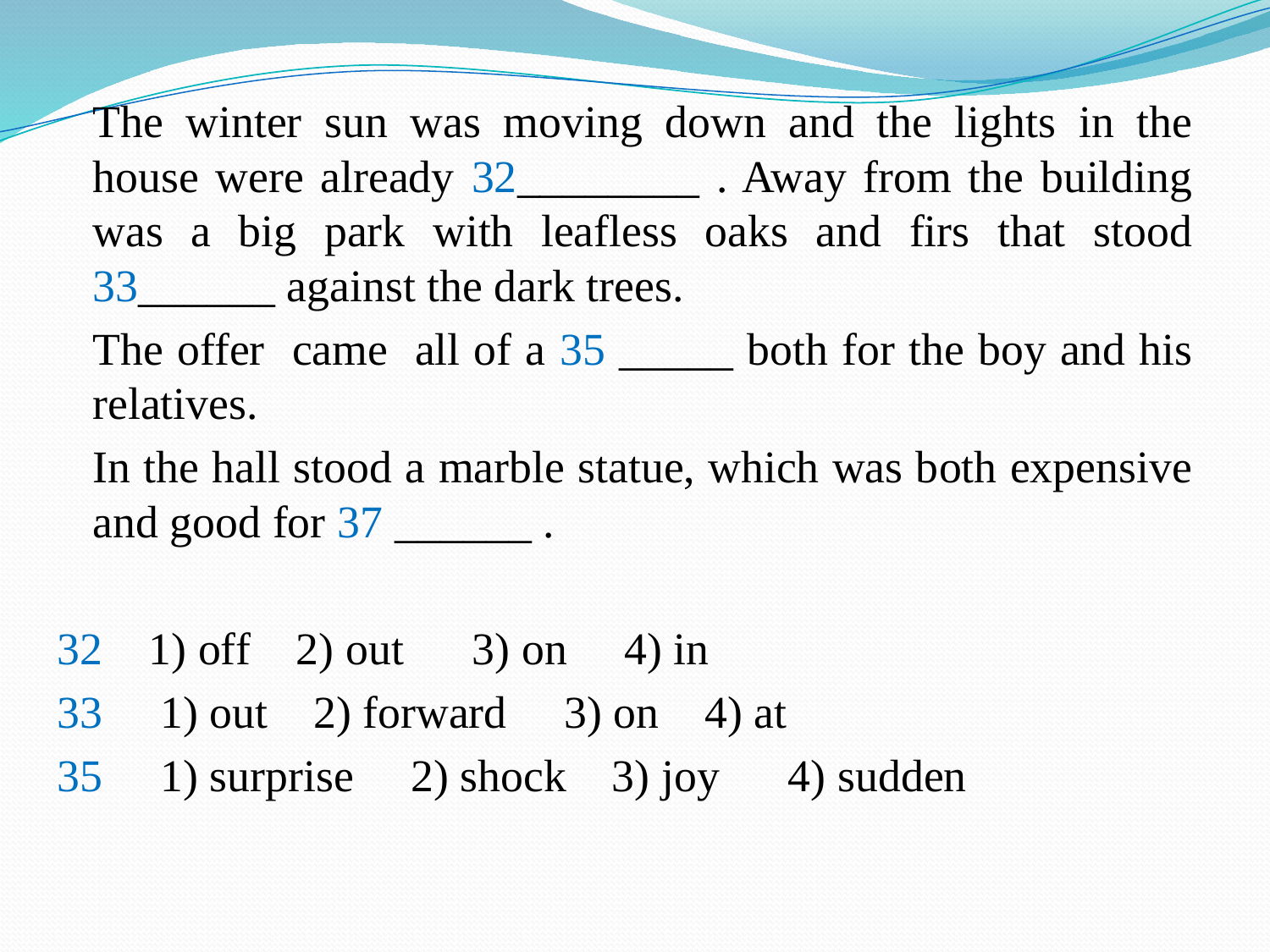

The winter sun was moving down and the lights in the house were already 32________ . Away from the building was a big park with leafless oaks and firs that stood 33______ against the dark trees.
		The offer  came  all of a 35 _____ both for the boy and his relatives.
		In the hall stood a marble statue, which was both expensive and good for 37 ______ .

32    1) off    2) out      3) on     4) in
33     1) out    2) forward     3) on    4) at
35     1) surprise     2) shock    3) joy      4) sudden

#